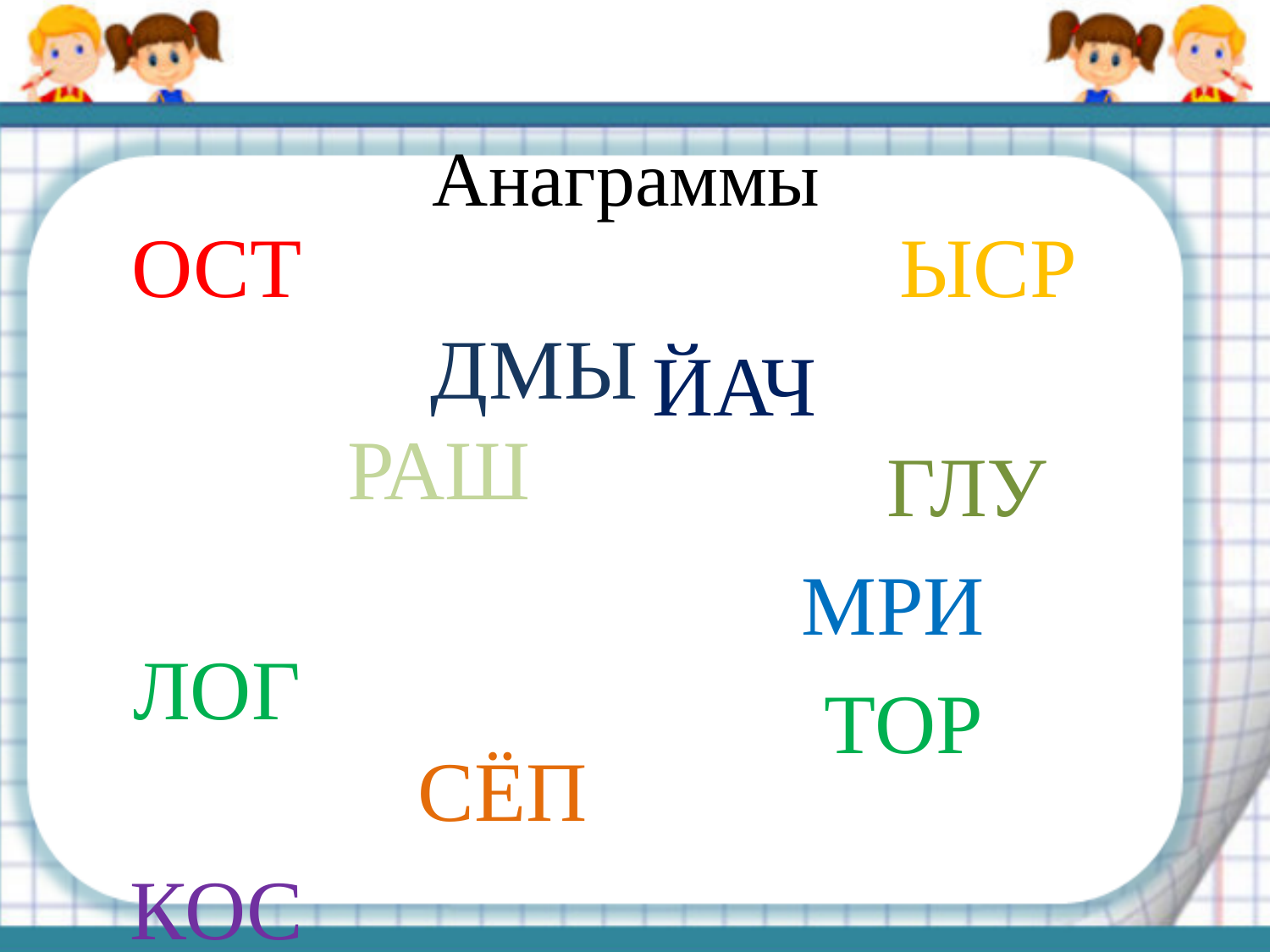

# Анаграммы
ОСТ                               ДМЫ           РАШ
ЛОГ                            СЁП
КОС                         ЫСР
ЙАЧ                        ГЛУ
МРИ
ТОР